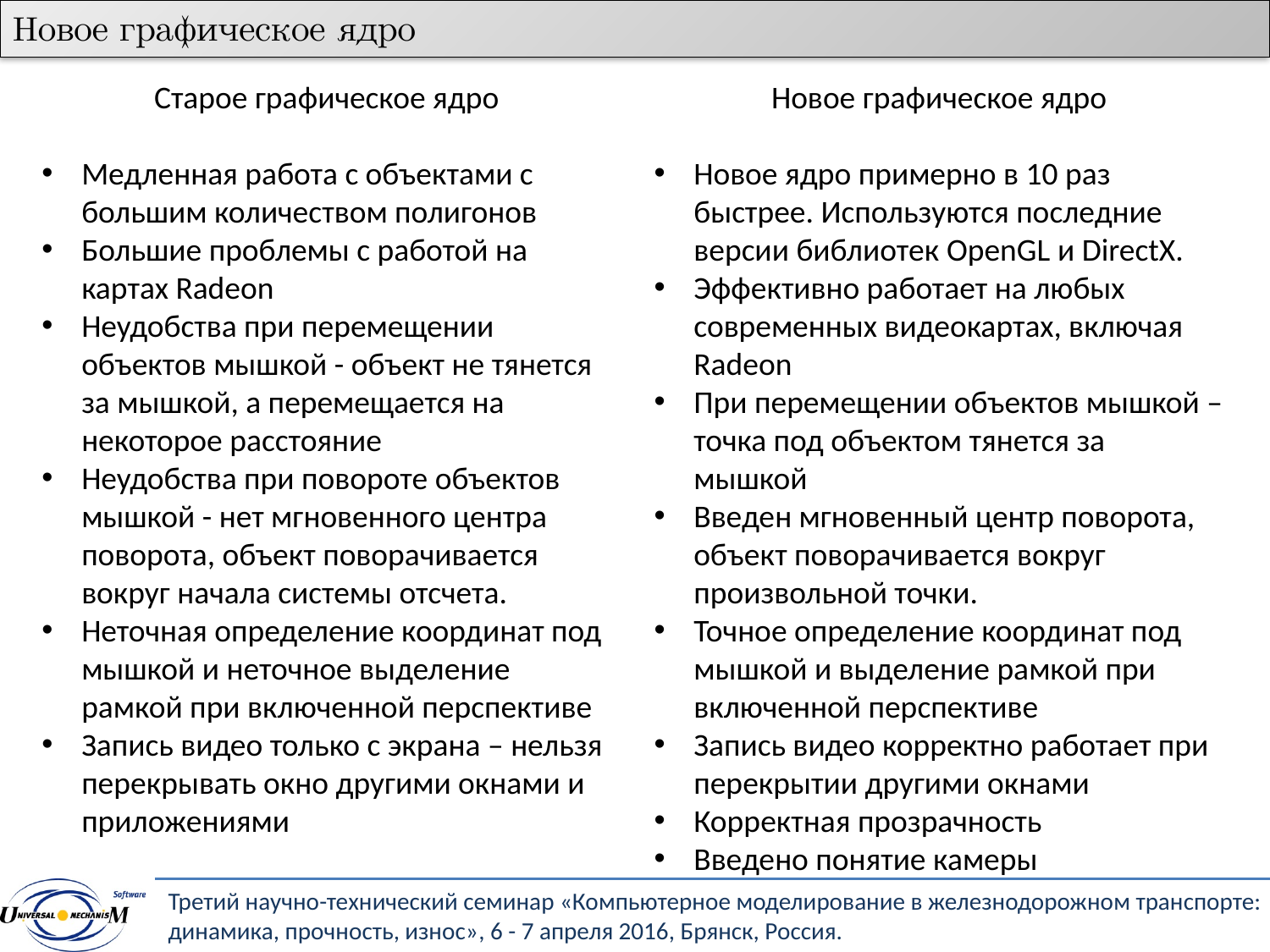

Новое графическое ядро
Старое графическое ядро

Медленная работа с объектами с большим количеством полигонов
Большие проблемы с работой на картах Radeon
Неудобства при перемещении объектов мышкой - объект не тянется за мышкой, а перемещается на некоторое расстояние
Неудобства при повороте объектов мышкой - нет мгновенного центра поворота, объект поворачивается вокруг начала системы отсчета.
Неточная определение координат под мышкой и неточное выделение рамкой при включенной перспективе
Запись видео только с экрана – нельзя перекрывать окно другими окнами и приложениями
Новое графическое ядро

Новое ядро примерно в 10 раз быстрее. Используются последние версии библиотек OpenGL и DirectX.
Эффективно работает на любых современных видеокартах, включая Radeon
При перемещении объектов мышкой – точка под объектом тянется за мышкой
Введен мгновенный центр поворота, объект поворачивается вокруг произвольной точки.
Точное определение координат под мышкой и выделение рамкой при включенной перспективе
Запись видео корректно работает при перекрытии другими окнами
Корректная прозрачность
Введено понятие камеры